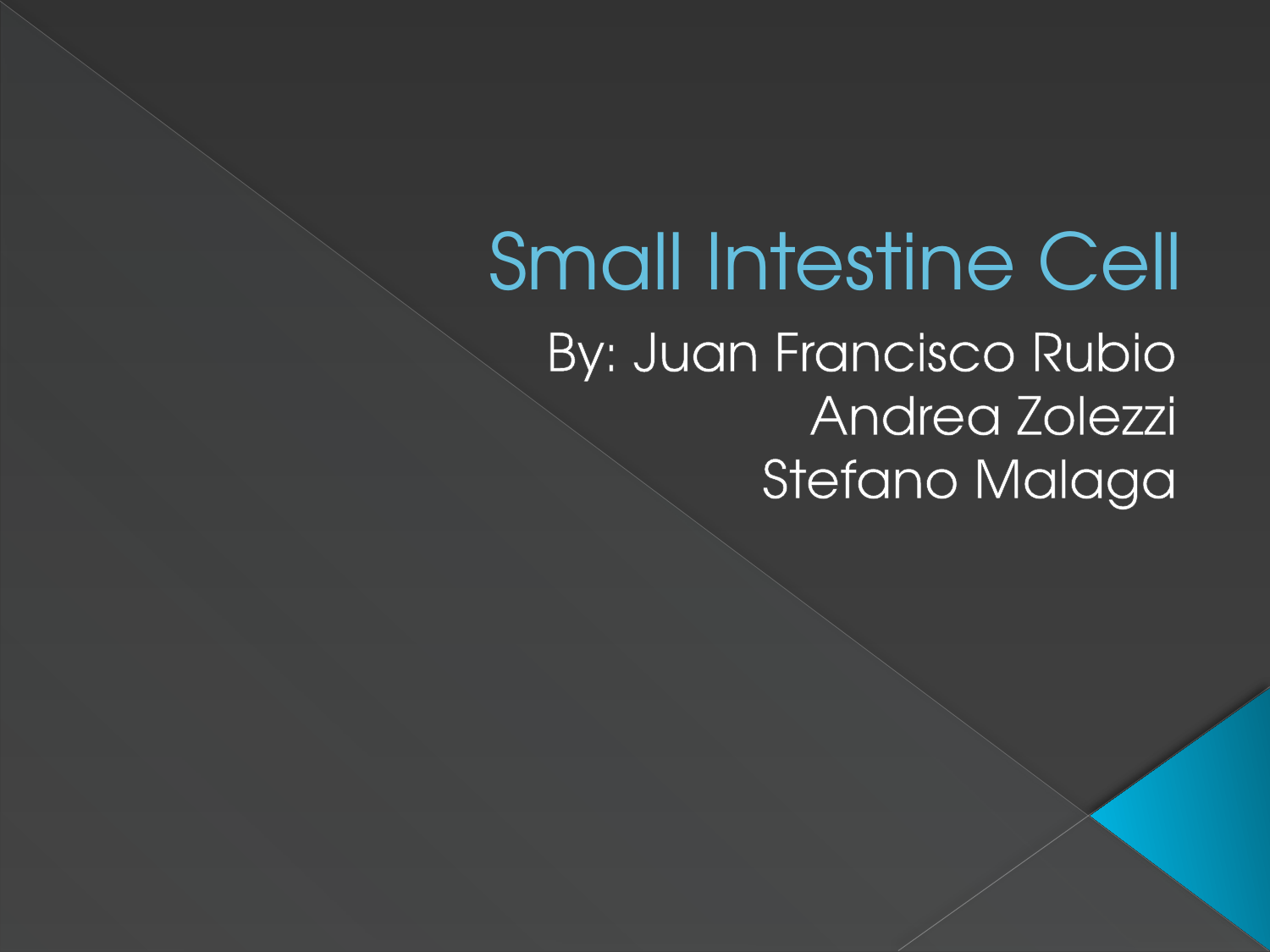

# Small Intestine Cell
By: Juan Francisco Rubio
 Andrea Zolezzi
Stefano Malaga